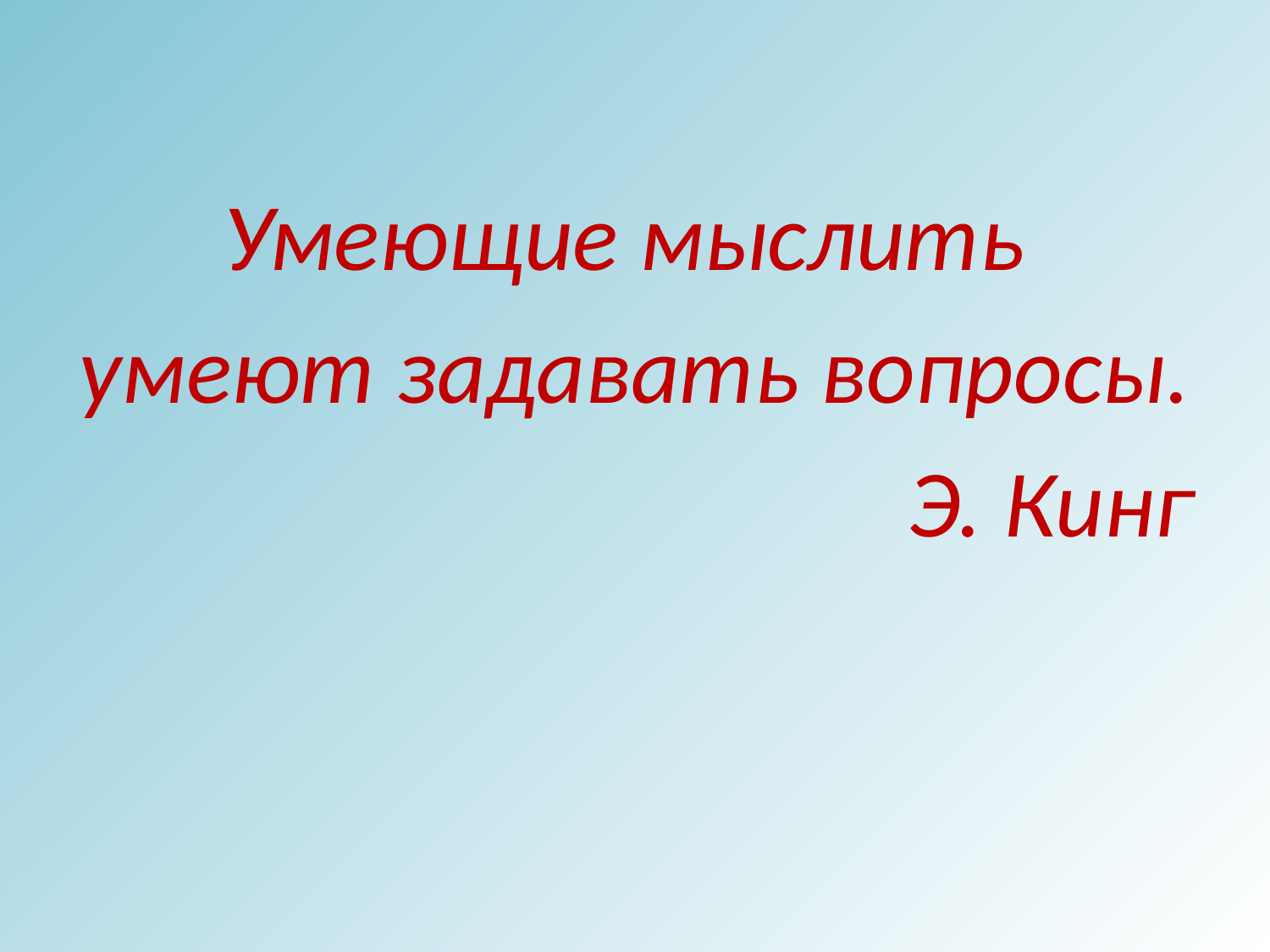

Умеющие мыслить
умеют задавать вопросы.
Э. Кинг